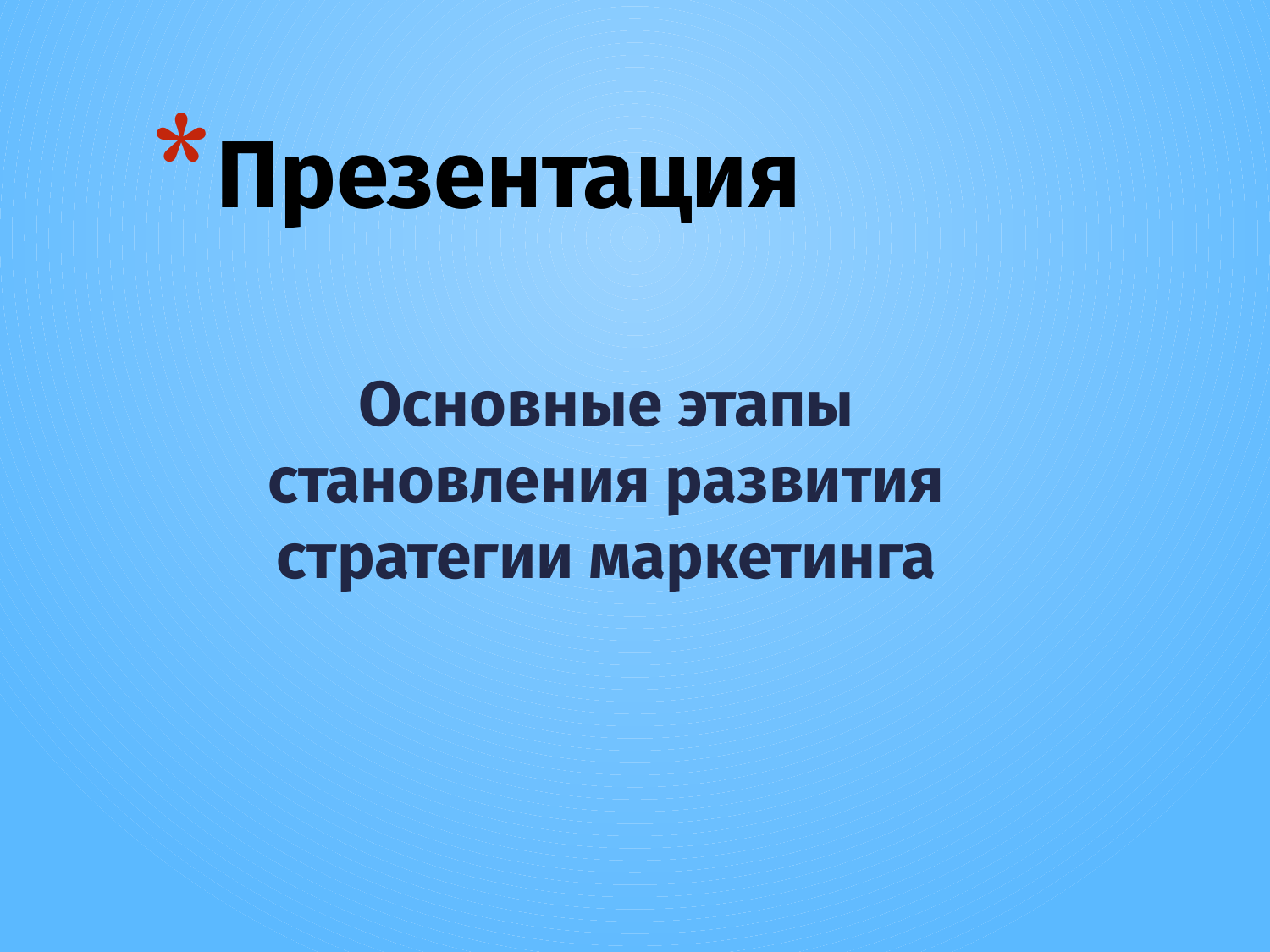

# Презентация
Основные этапы становления развития стратегии маркетинга